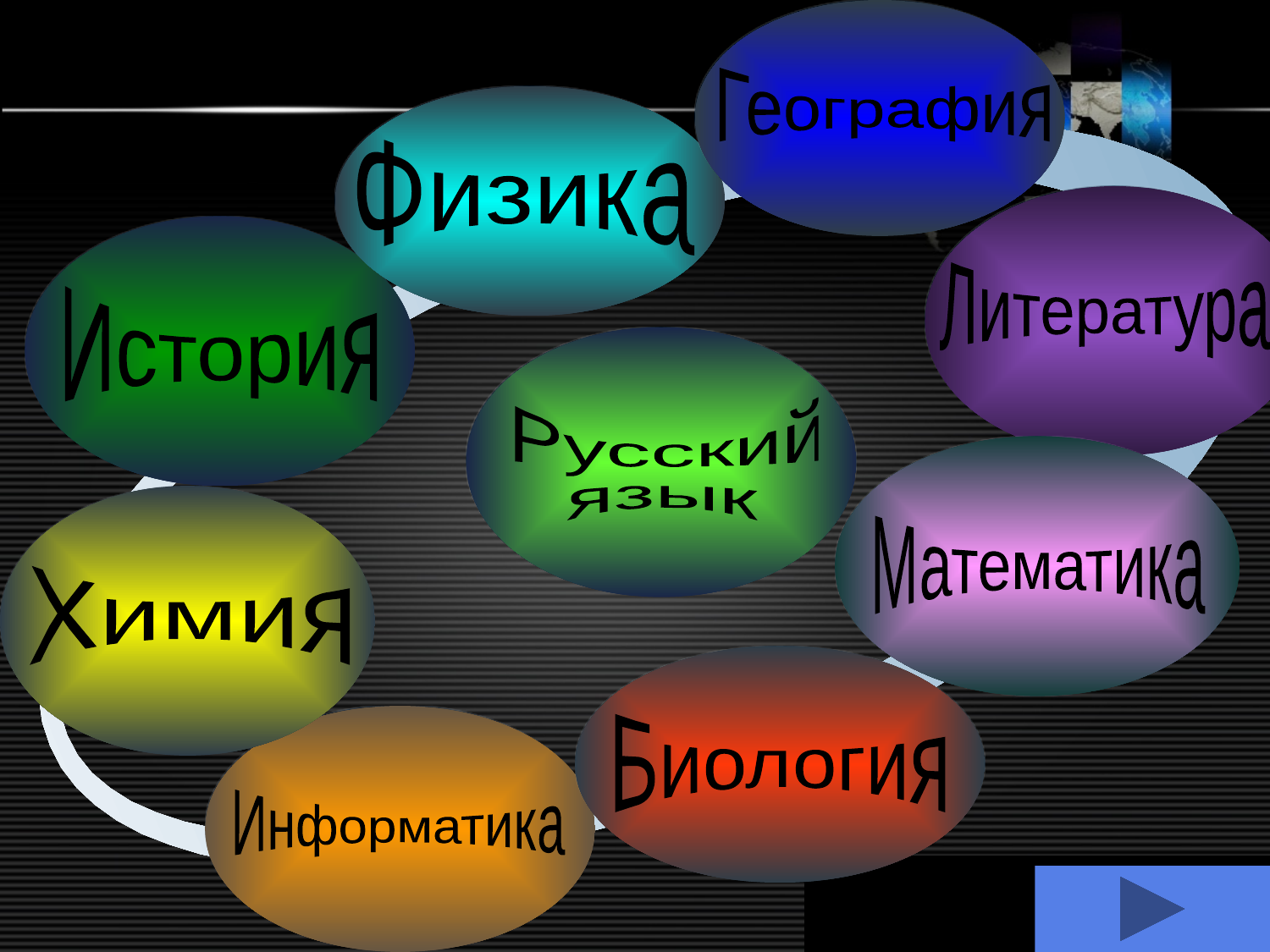

География
#

Физика

Литература

История

Русский
язык

Математика

Химия

Биология
Text

Информатика

www.themegallery.com